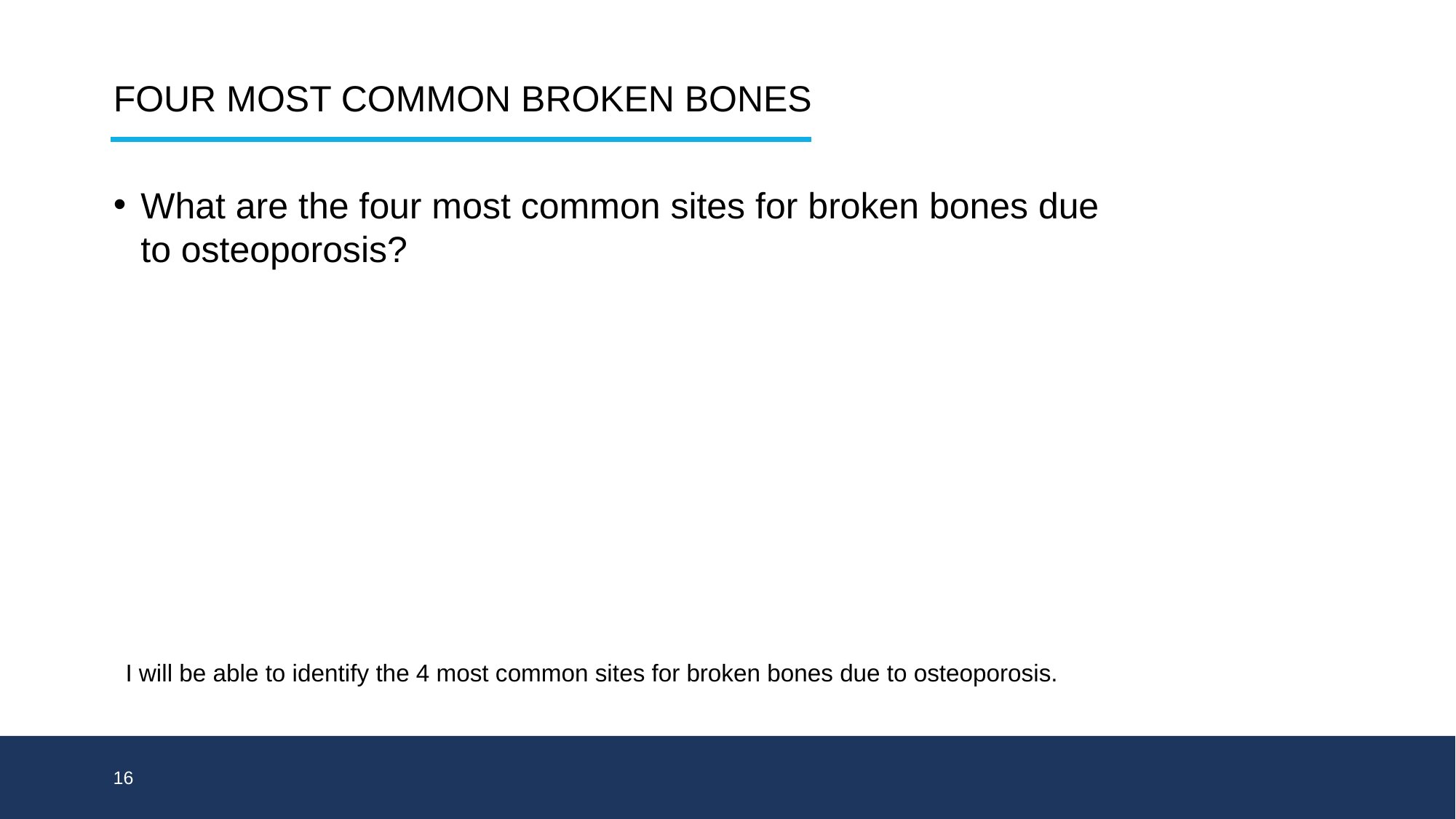

# Four Most Common Broken Bones
What are the four most common sites for broken bones due to osteoporosis?

I will be able to identify the 4 most common sites for broken bones due to osteoporosis.